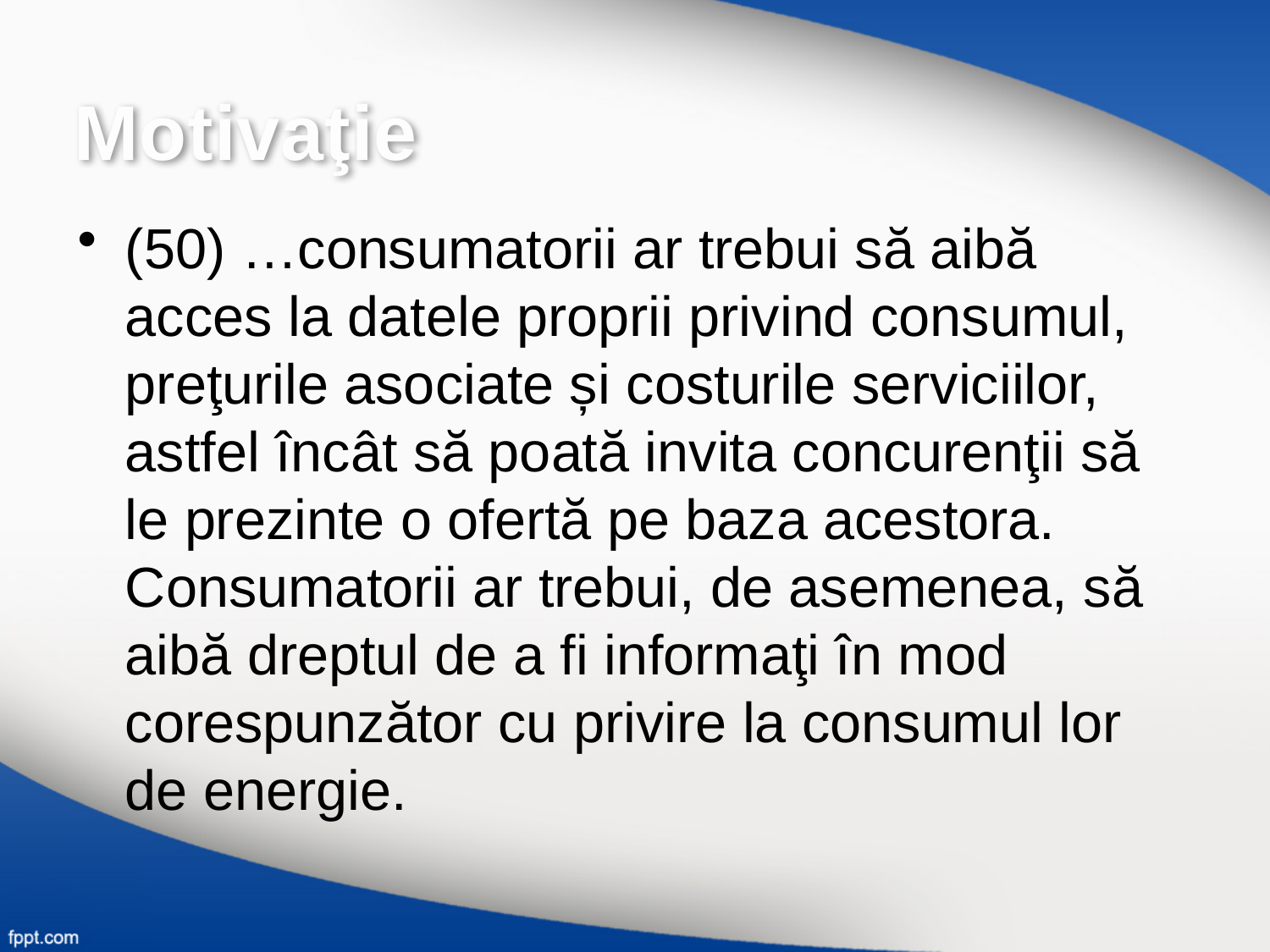

Motivaţie
(50) …consumatorii ar trebui să aibă acces la datele proprii privind consumul, preţurile asociate și costurile serviciilor, astfel încât să poată invita concurenţii să le prezinte o ofertă pe baza acestora. Consumatorii ar trebui, de asemenea, să aibă dreptul de a fi informaţi în mod corespunzător cu privire la consumul lor de energie.